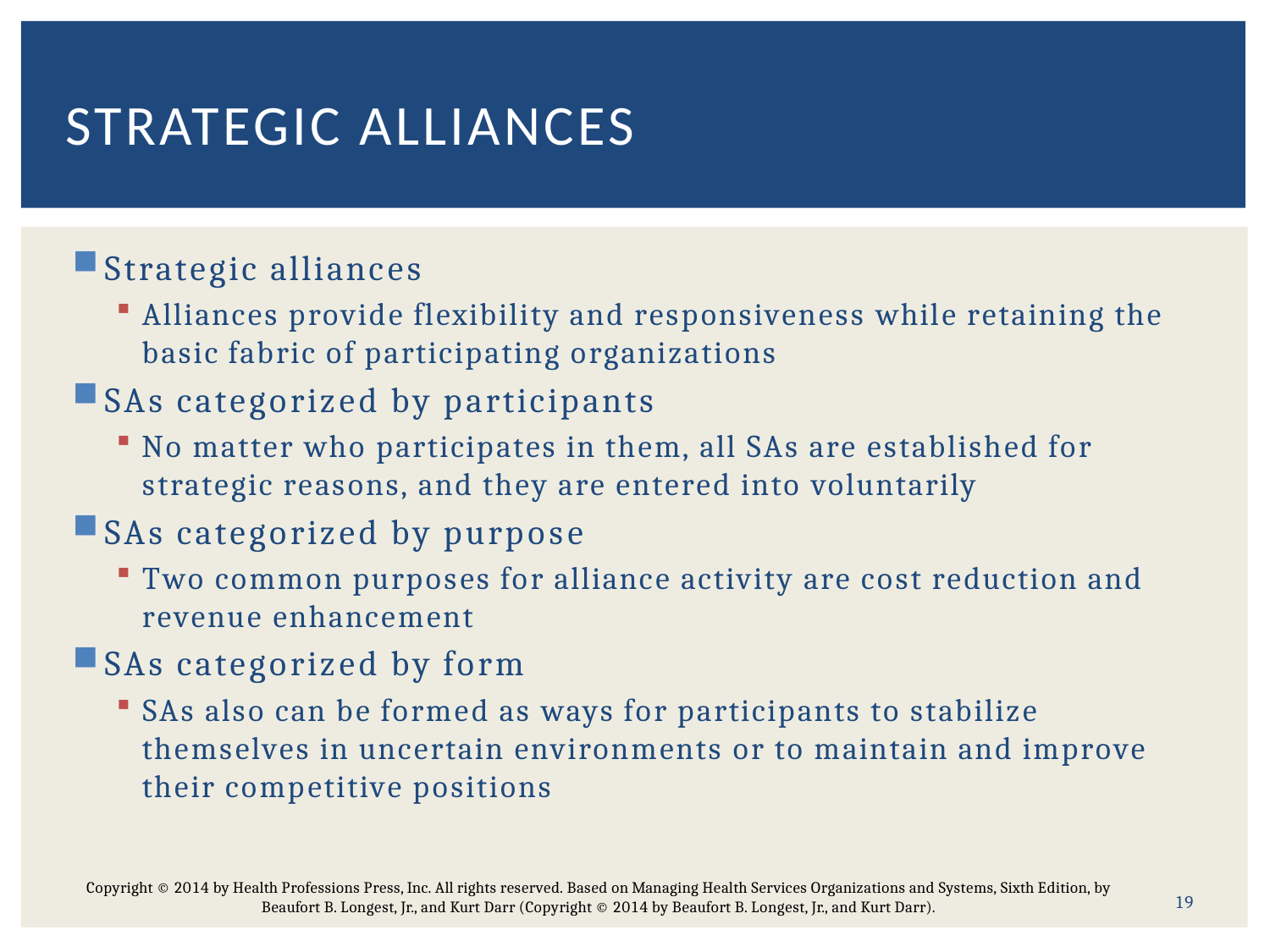

# Strategic Alliances
Strategic alliances
Alliances provide flexibility and responsiveness while retaining the basic fabric of participating organizations
SAs categorized by participants
No matter who participates in them, all SAs are established for strategic reasons, and they are entered into voluntarily
SAs categorized by purpose
Two common purposes for alliance activity are cost reduction and revenue enhancement
SAs categorized by form
SAs also can be formed as ways for participants to stabilize themselves in uncertain environments or to maintain and improve their competitive positions
19